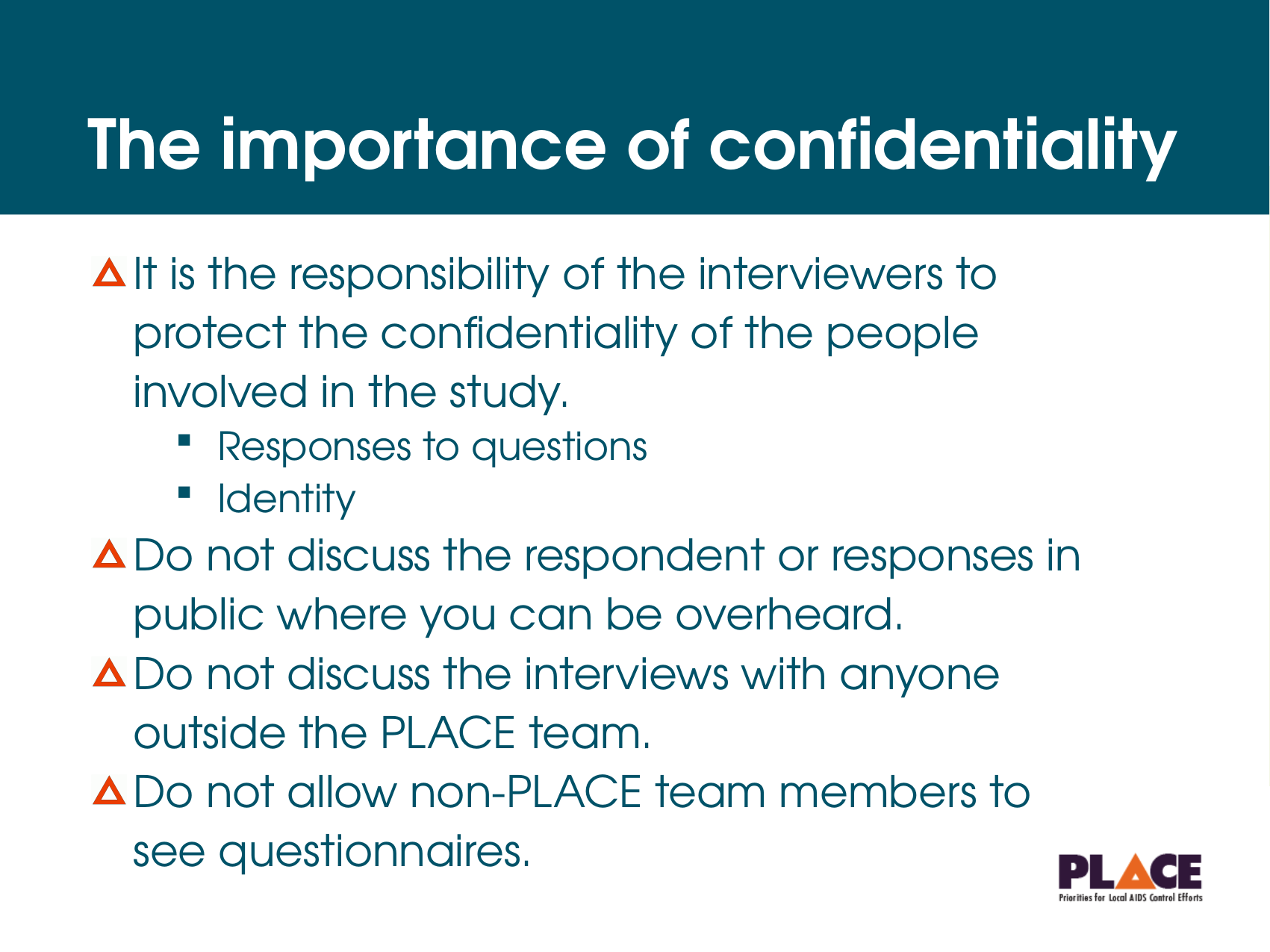

# The importance of confidentiality
It is the responsibility of the interviewers to protect the confidentiality of the people involved in the study.
Responses to questions
Identity
Do not discuss the respondent or responses in public where you can be overheard.
Do not discuss the interviews with anyone outside the PLACE team.
Do not allow non-PLACE team members to see questionnaires.